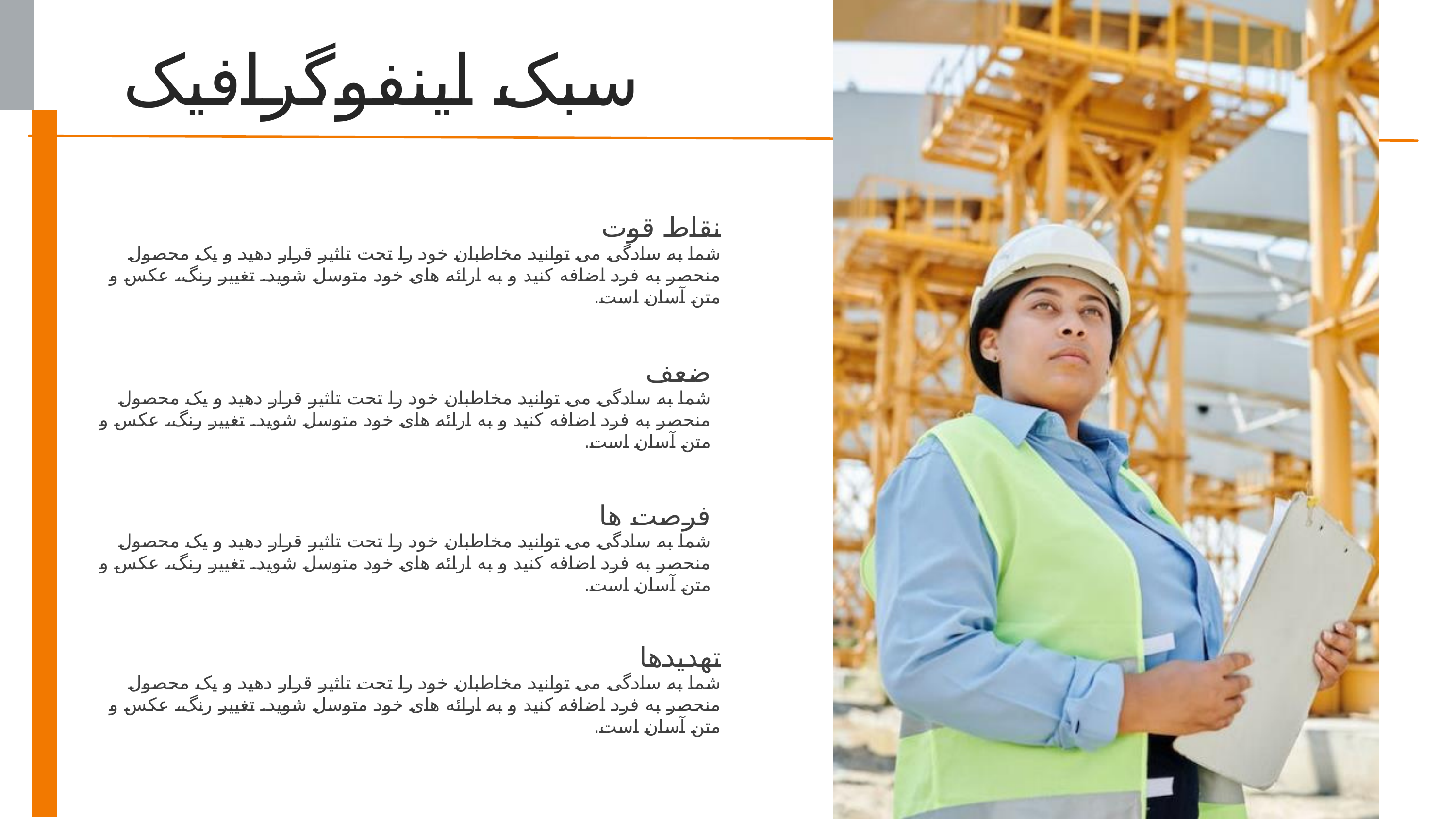

سبک اینفوگرافیک

نقاط قوت
شما به سادگی می توانید مخاطبان خود را تحت تاثیر قرار دهید و یک محصول منحصر به فرد اضافه کنید و به ارائه های خود متوسل شوید. تغییر رنگ، عکس و متن آسان است.
ضعف
شما به سادگی می توانید مخاطبان خود را تحت تاثیر قرار دهید و یک محصول منحصر به فرد اضافه کنید و به ارائه های خود متوسل شوید. تغییر رنگ، عکس و متن آسان است.
فرصت ها
شما به سادگی می توانید مخاطبان خود را تحت تاثیر قرار دهید و یک محصول منحصر به فرد اضافه کنید و به ارائه های خود متوسل شوید. تغییر رنگ، عکس و متن آسان است.
تهدیدها
شما به سادگی می توانید مخاطبان خود را تحت تاثیر قرار دهید و یک محصول منحصر به فرد اضافه کنید و به ارائه های خود متوسل شوید. تغییر رنگ، عکس و متن آسان است.